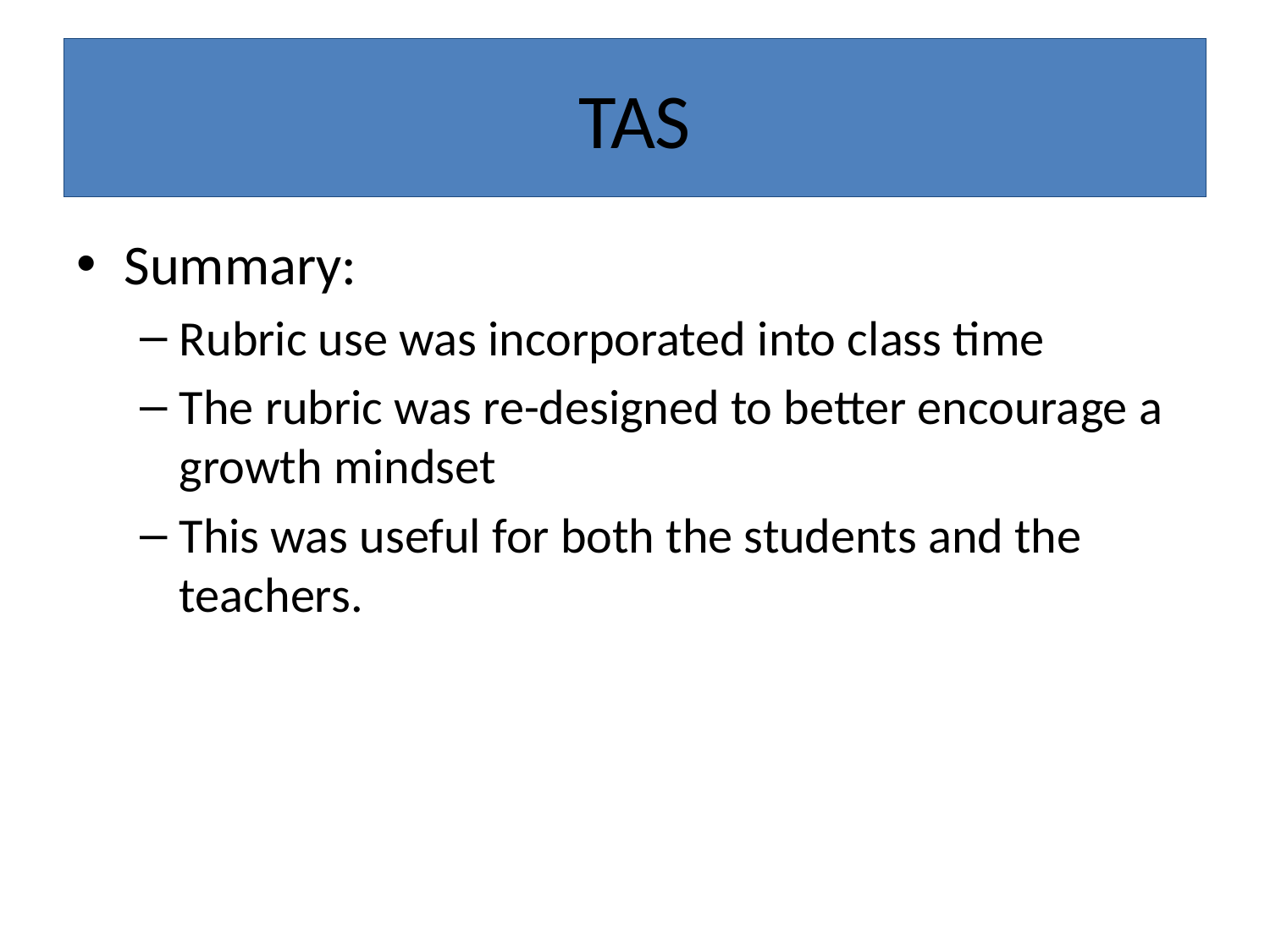

# TAS
Summary:
Rubric use was incorporated into class time
The rubric was re-designed to better encourage a growth mindset
This was useful for both the students and the teachers.